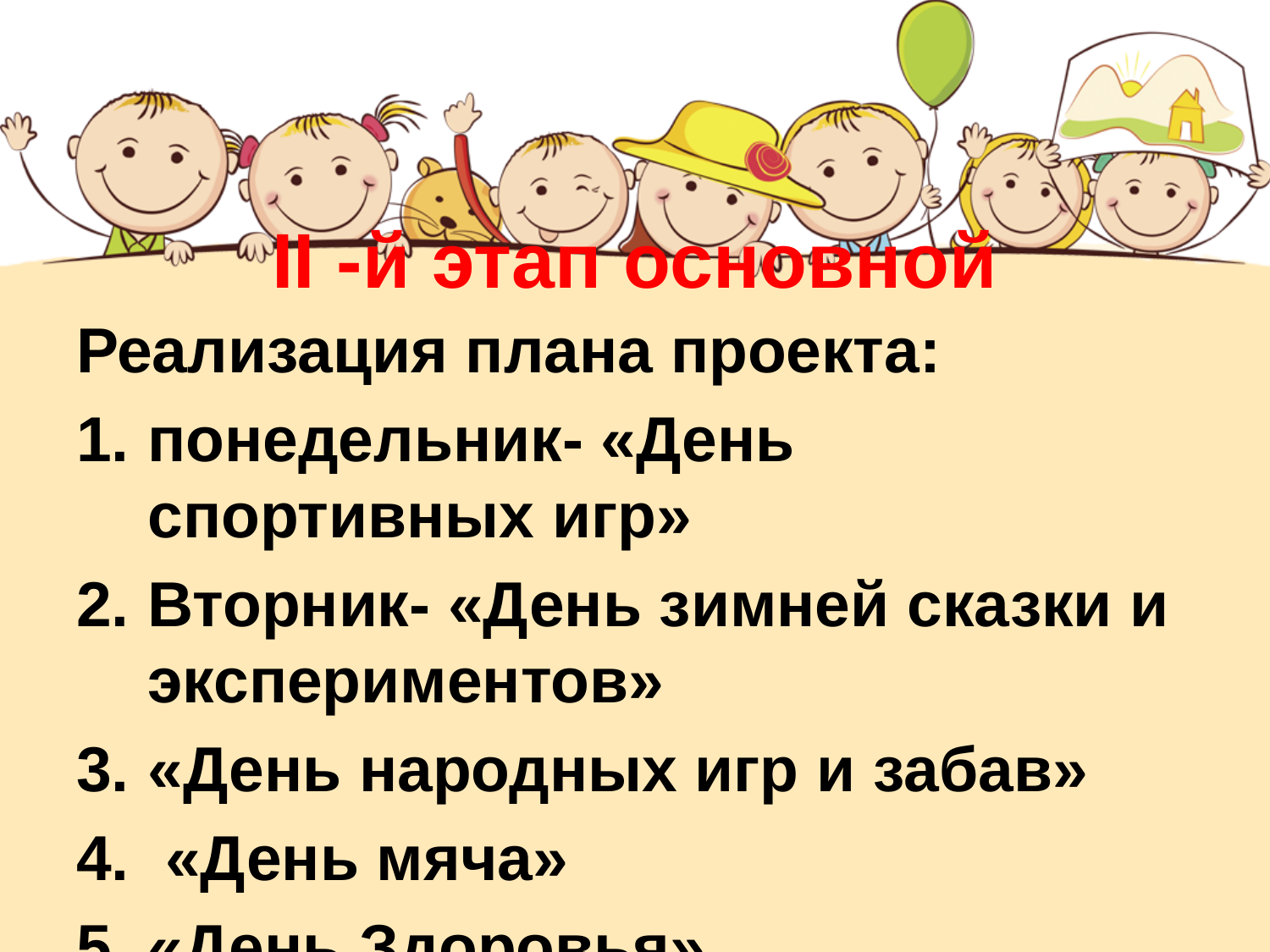

# II -й этап основной

Реализация плана проекта:
понедельник- «День спортивных игр»
Вторник- «День зимней сказки и экспериментов»
«День народных игр и забав»
 «День мяча»
«День Здоровья»